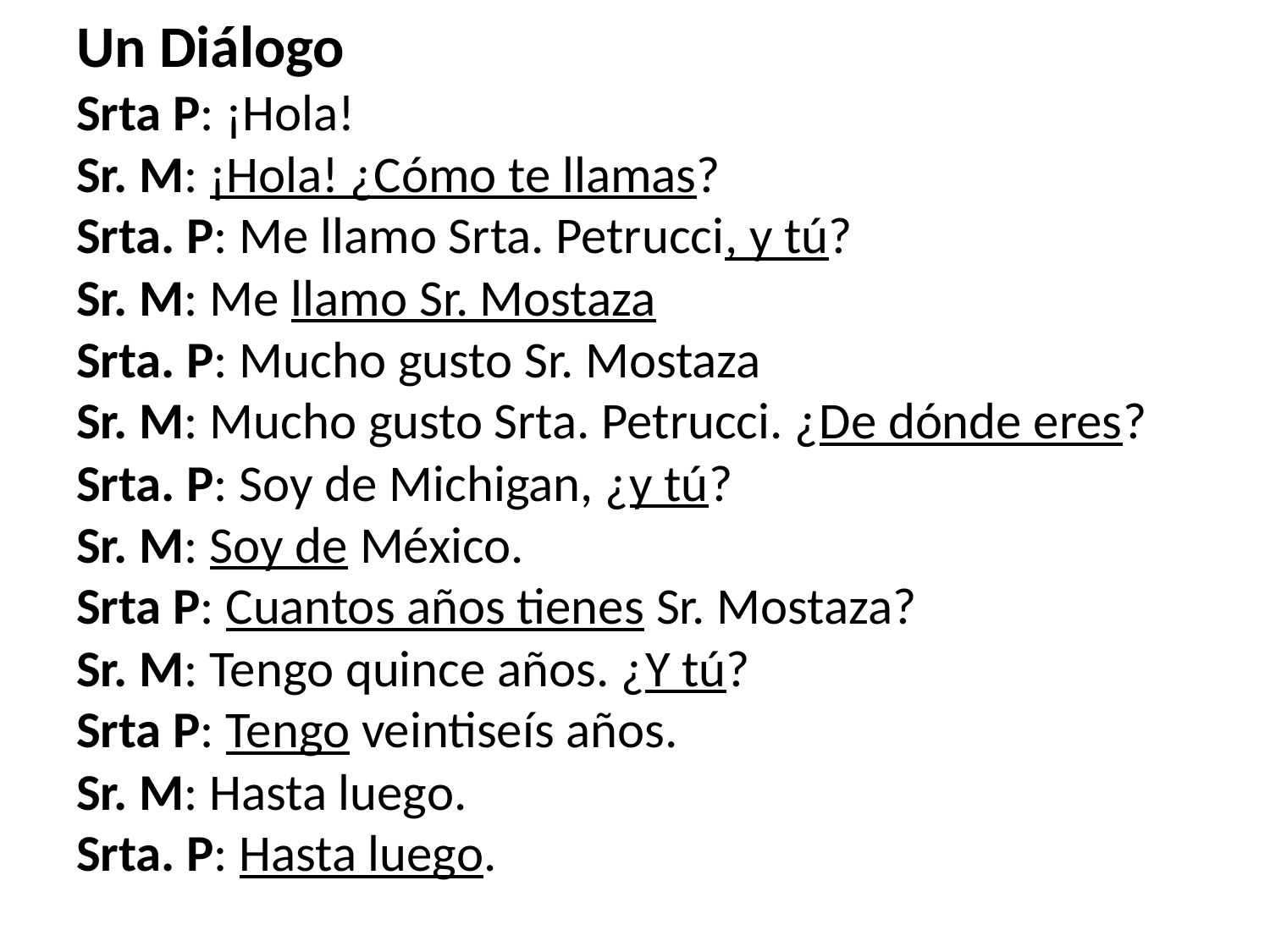

# Un Diálogo Srta P: ¡Hola! Sr. M: ¡Hola! ¿Cómo te llamas? Srta. P: Me llamo Srta. Petrucci, y tú? Sr. M: Me llamo Sr. Mostaza Srta. P: Mucho gusto Sr. Mostaza Sr. M: Mucho gusto Srta. Petrucci. ¿De dónde eres? Srta. P: Soy de Michigan, ¿y tú? Sr. M: Soy de México. Srta P: Cuantos años tienes Sr. Mostaza? Sr. M: Tengo quince años. ¿Y tú? Srta P: Tengo veintiseís años. Sr. M: Hasta luego. Srta. P: Hasta luego.